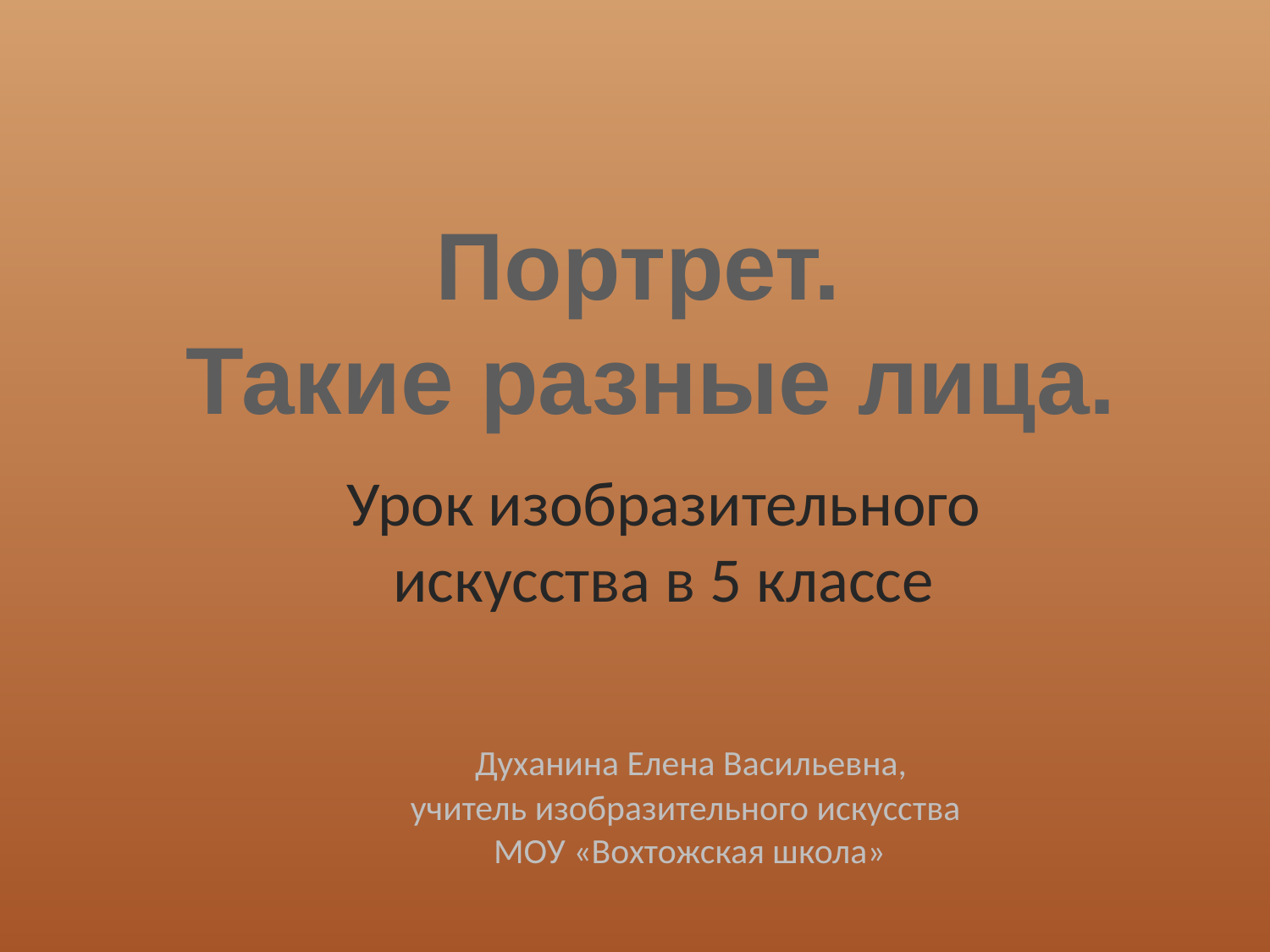

Портрет.
Такие разные лица.
Урок изобразительного искусства в 5 классе
 Духанина Елена Васильевна,
учитель изобразительного искусства
МОУ «Вохтожская школа»